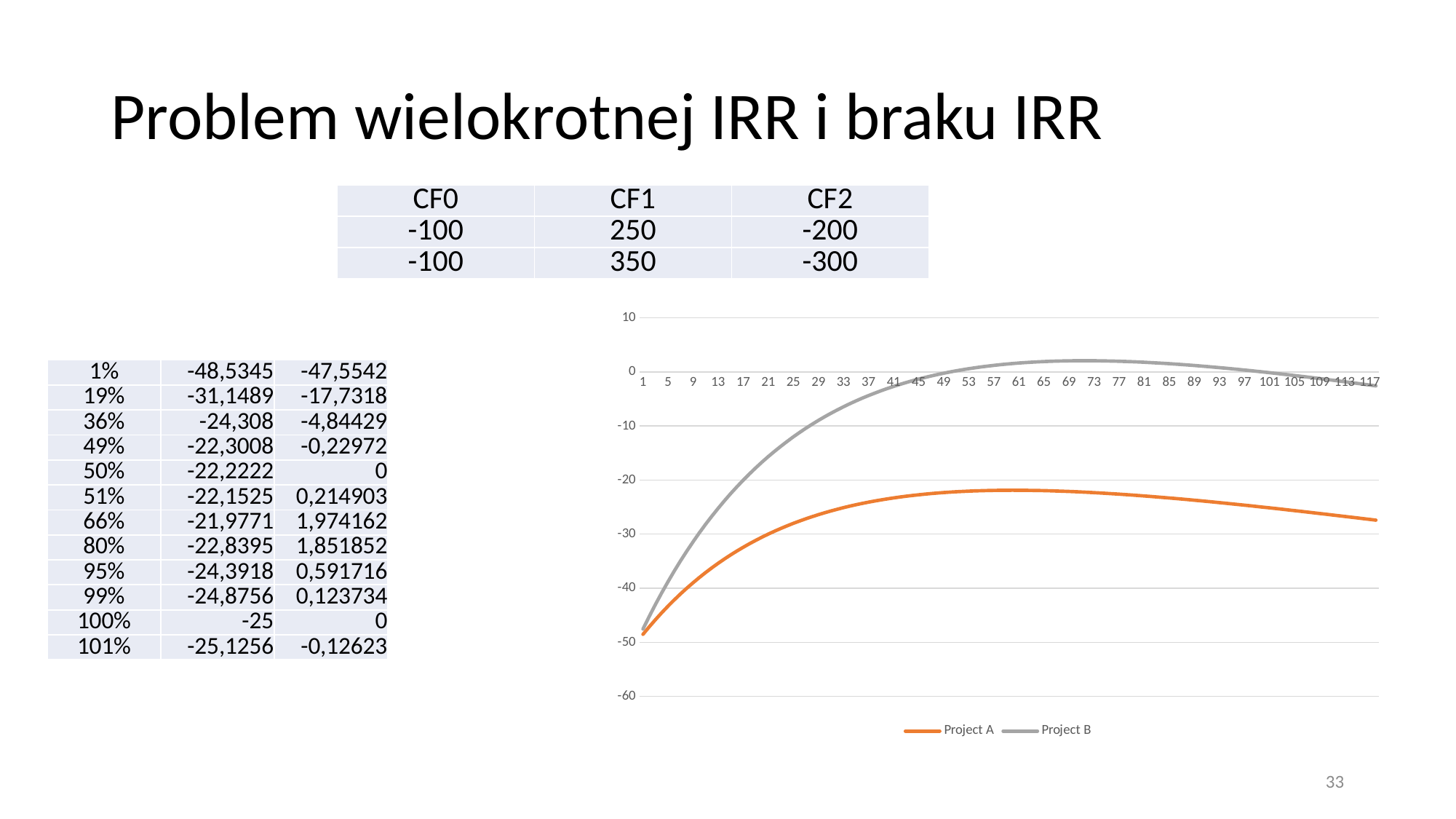

# Problem wielokrotnej IRR i braku IRR
| CF0 | CF1 | CF2 |
| --- | --- | --- |
| -100 | 250 | -200 |
| -100 | 350 | -300 |

### Chart

| Category |  |  |
|---|---|---|
| 1% | -48,5345 | -47,5542 |
| --- | --- | --- |
| 19% | -31,1489 | -17,7318 |
| 36% | -24,308 | -4,84429 |
| 49% | -22,3008 | -0,22972 |
| 50% | -22,2222 | 0 |
| 51% | -22,1525 | 0,214903 |
| 66% | -21,9771 | 1,974162 |
| 80% | -22,8395 | 1,851852 |
| 95% | -24,3918 | 0,591716 |
| 99% | -24,8756 | 0,123734 |
| 100% | -25 | 0 |
| 101% | -25,1256 | -0,12623 |
33